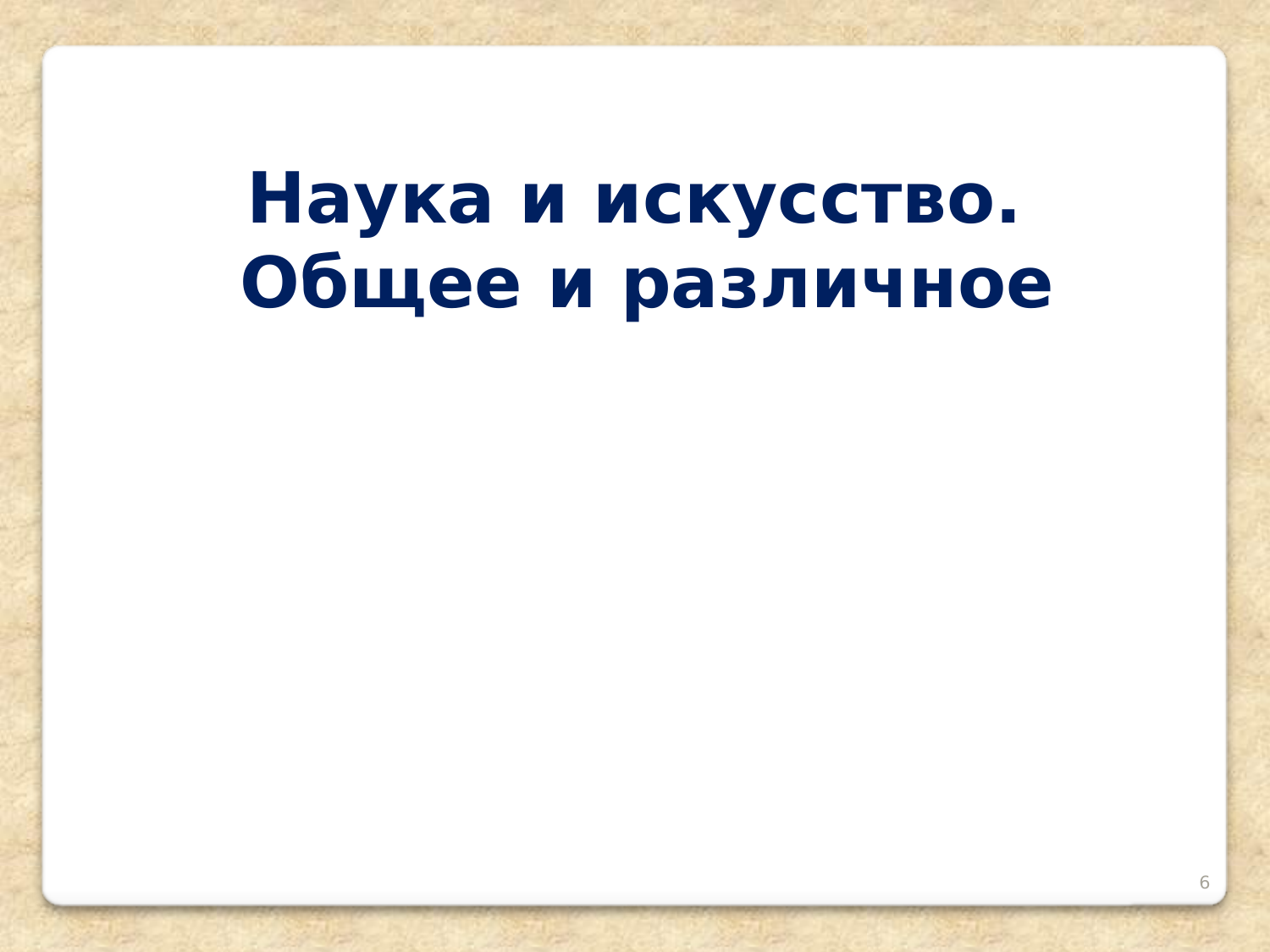

Наука и искусство.
Общее и различное
6